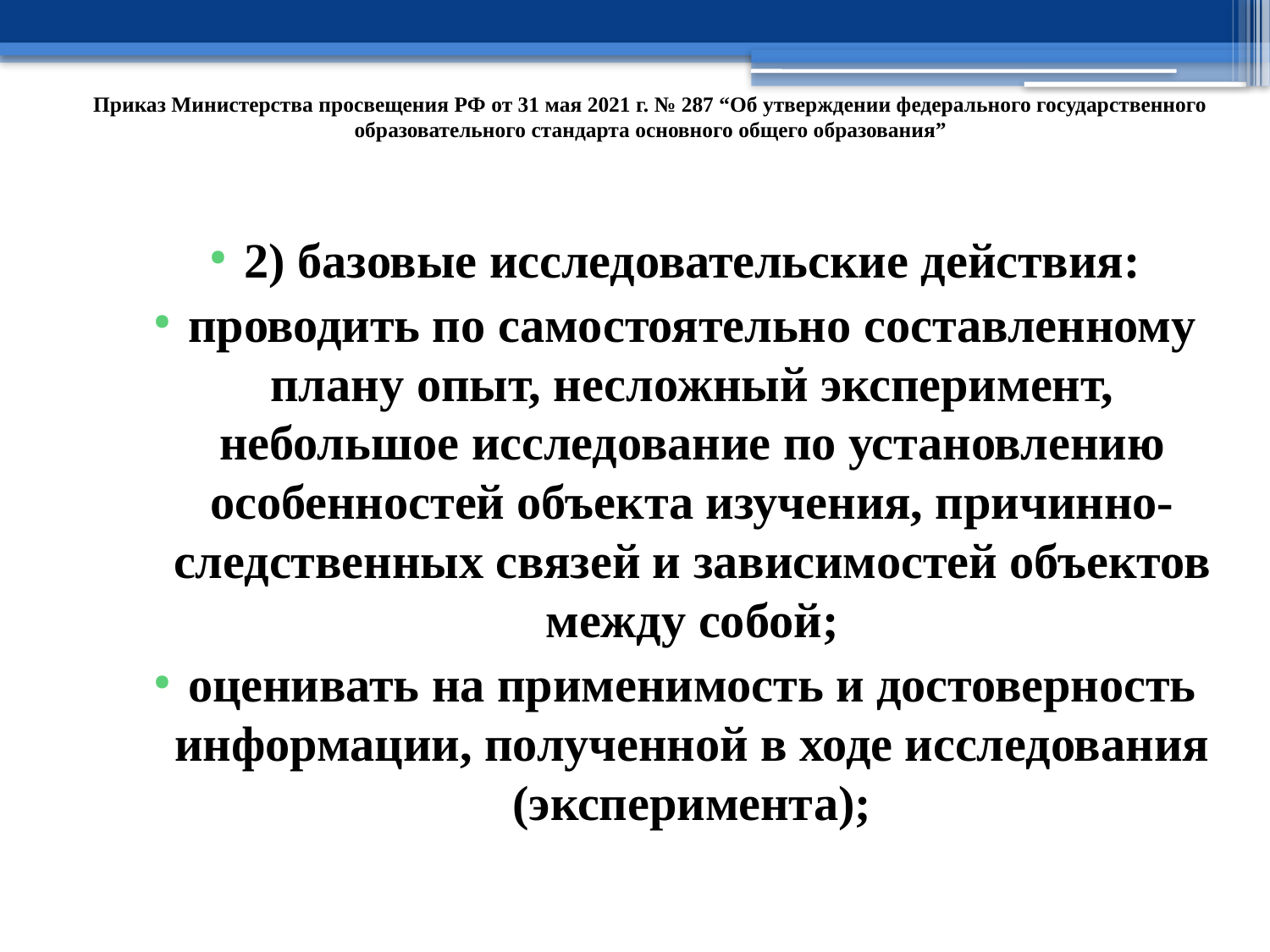

# Приказ Министерства просвещения РФ от 31 мая 2021 г. № 287 “Об утверждении федерального государственного образовательного стандарта основного общего образования”
2) базовые исследовательские действия:
проводить по самостоятельно составленному плану опыт, несложный эксперимент, небольшое исследование по установлению особенностей объекта изучения, причинно-следственных связей и зависимостей объектов между собой;
оценивать на применимость и достоверность информации, полученной в ходе исследования (эксперимента);